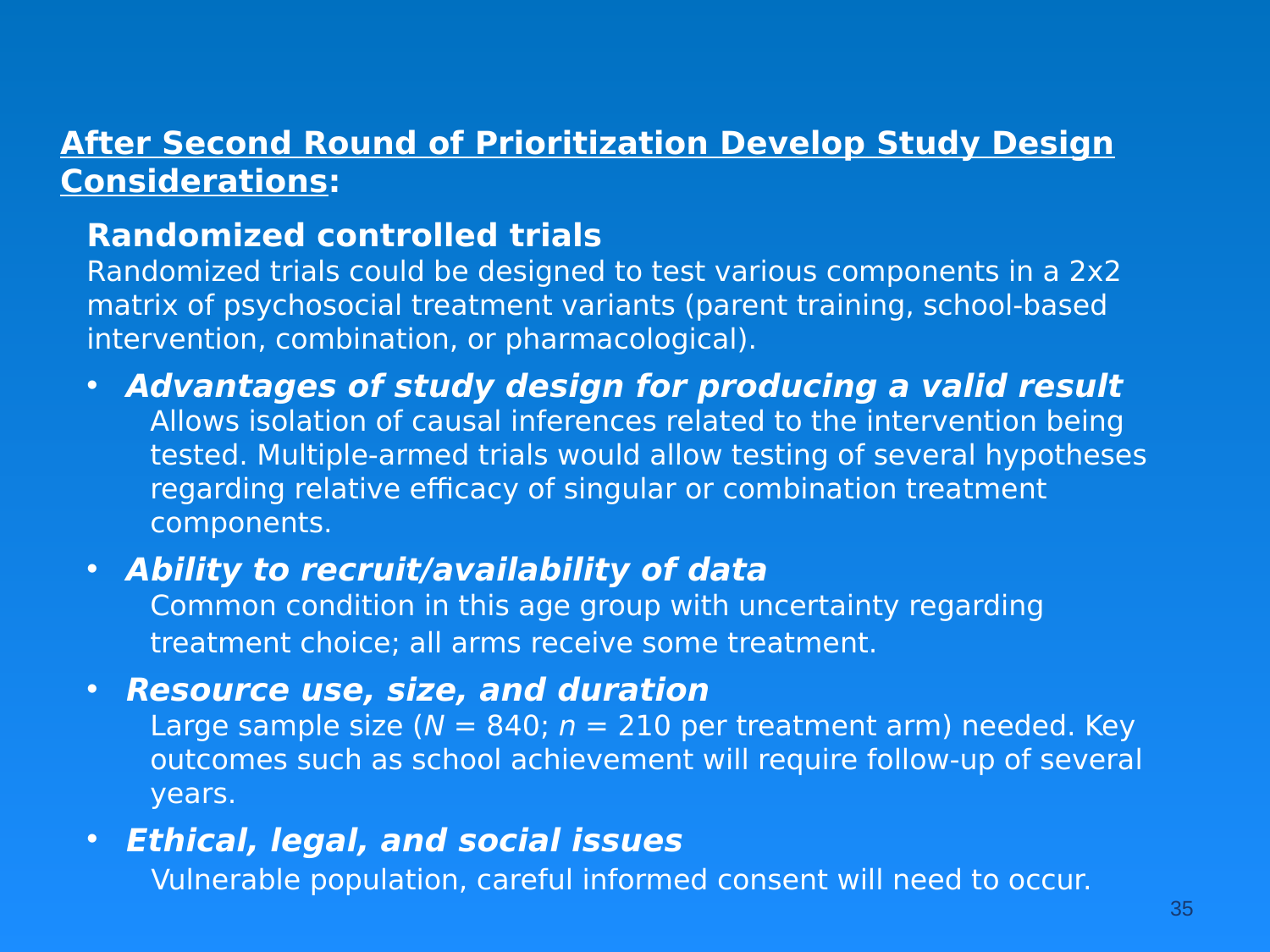

After Second Round of Prioritization Develop Study Design Considerations:
Randomized controlled trials
Randomized trials could be designed to test various components in a 2x2 matrix of psychosocial treatment variants (parent training, school-based intervention, combination, or pharmacological).
Advantages of study design for producing a valid result
Allows isolation of causal inferences related to the intervention being tested. Multiple-armed trials would allow testing of several hypotheses regarding relative efficacy of singular or combination treatment components.
Ability to recruit/availability of data
Common condition in this age group with uncertainty regarding treatment choice; all arms receive some treatment.
Resource use, size, and duration
Large sample size (N = 840; n = 210 per treatment arm) needed. Key outcomes such as school achievement will require follow-up of several years.
Ethical, legal, and social issues
Vulnerable population, careful informed consent will need to occur.
35